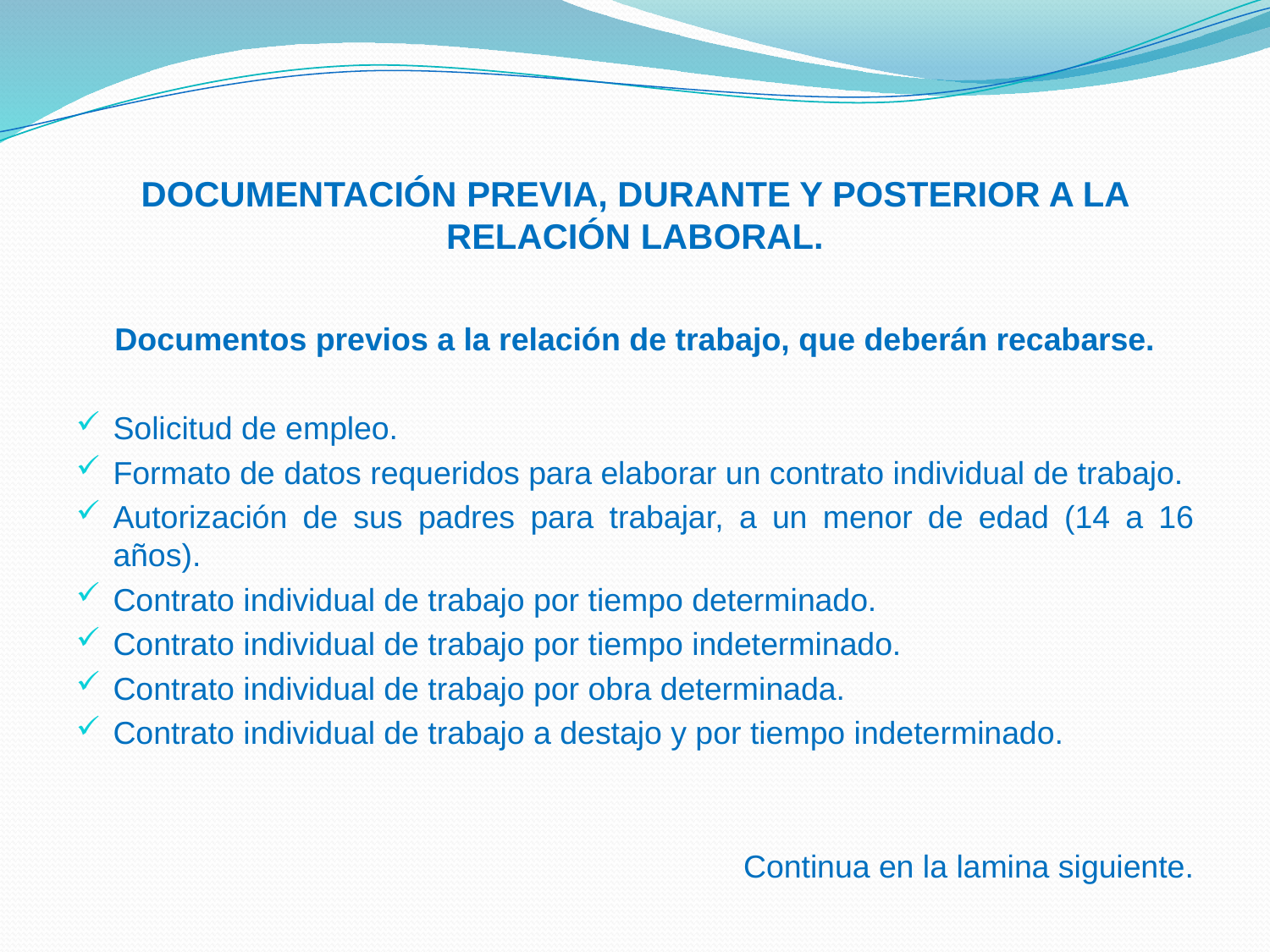

# DOCUMENTACIÓN PREVIA, DURANTE Y POSTERIOR A LA RELACIÓN LABORAL.

Documentos previos a la relación de trabajo, que deberán recabarse.

Solicitud de empleo.
Formato de datos requeridos para elaborar un contrato individual de trabajo.
Autorización de sus padres para trabajar, a un menor de edad (14 a 16 años).
Contrato individual de trabajo por tiempo determinado.
Contrato individual de trabajo por tiempo indeterminado.
Contrato individual de trabajo por obra determinada.
Contrato individual de trabajo a destajo y por tiempo indeterminado.

Continua en la lamina siguiente.